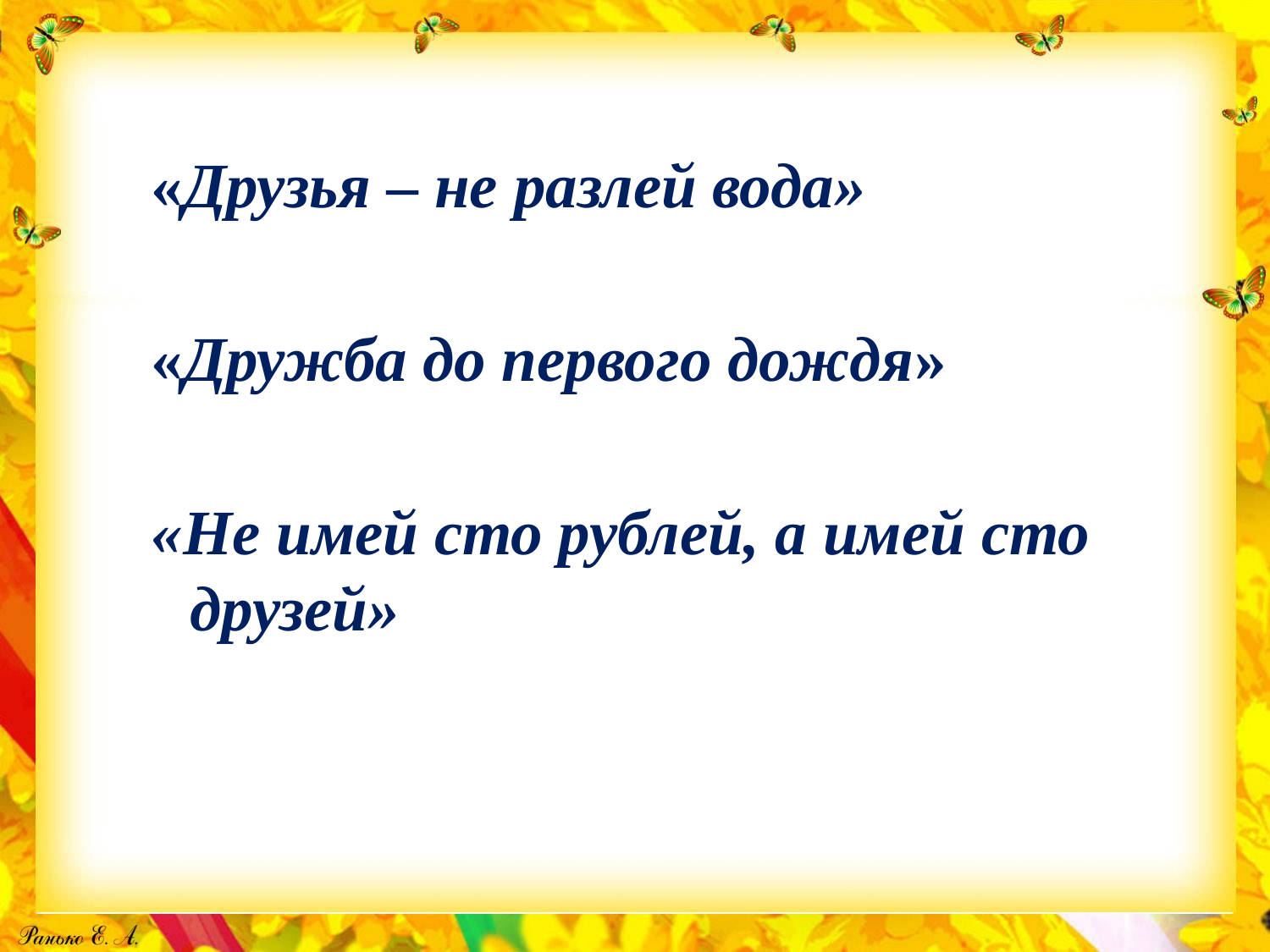

«Друзья – не разлей вода»

«Дружба до первого дождя»

«Не имей сто рублей, а имей сто друзей»